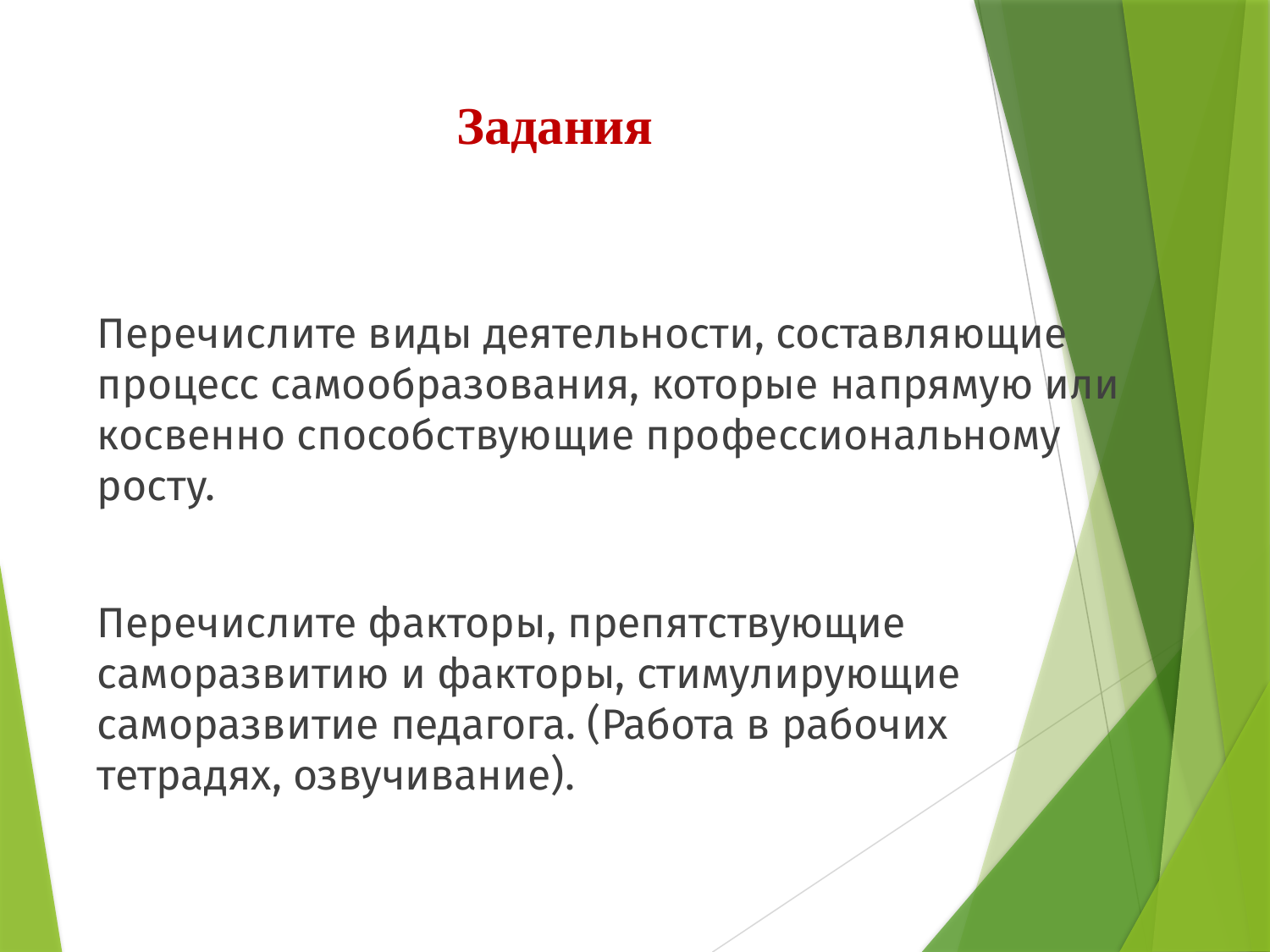

# Задания
Перечислите виды деятельности, составляющие процесс самообразования, которые напрямую или косвенно способствующие профессиональному росту.

Перечислите факторы, препятствующие саморазвитию и факторы, стимулирующие саморазвитие педагога. (Работа в рабочих тетрадях, озвучивание).